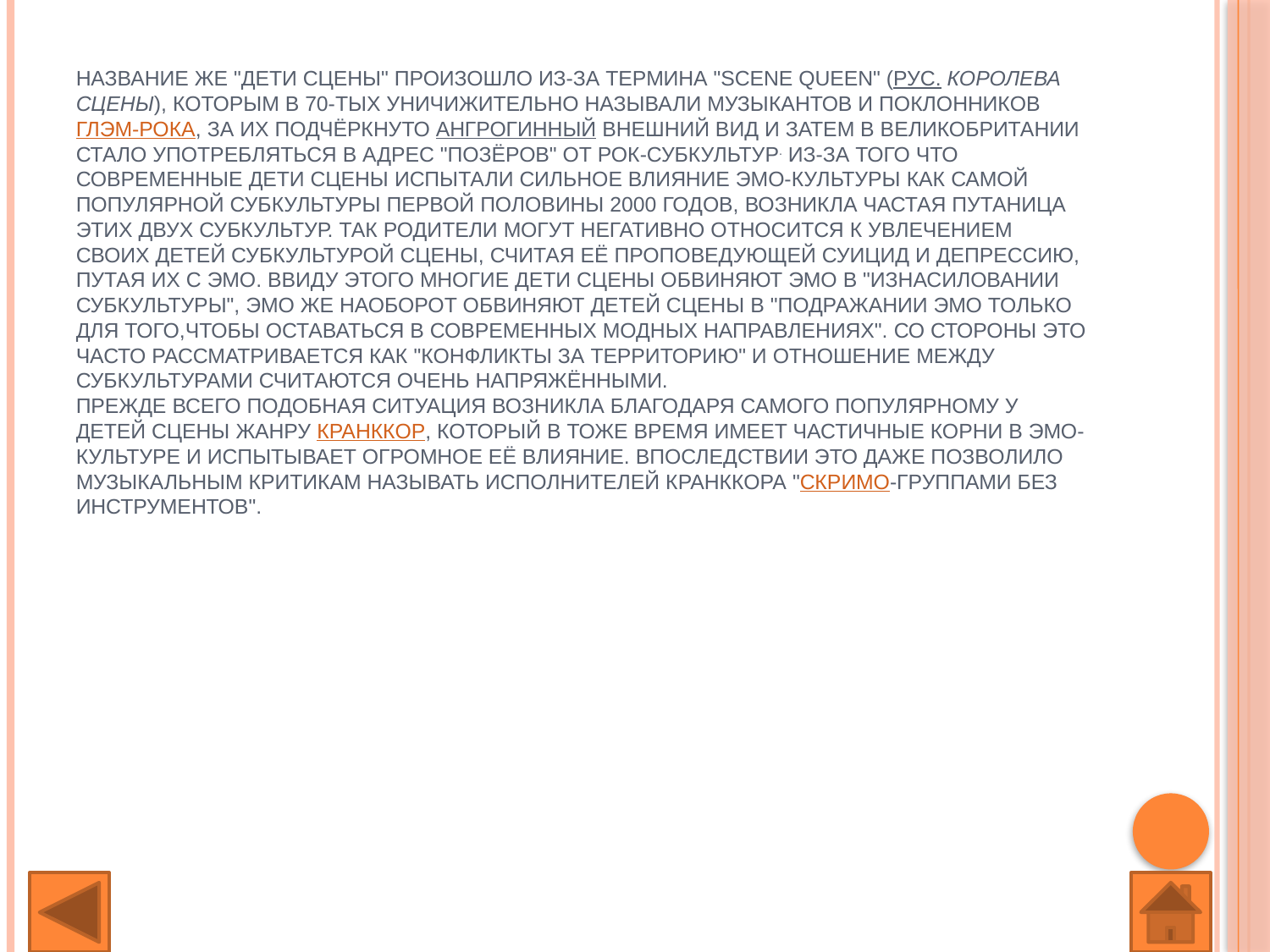

# Название же "Дети Сцены" произошло из-за термина "scene queen" (рус. Королева Сцены), которым в 70-тых уничижительно называли музыкантов и поклонников глэм-рока, за их подчёркнуто ангрогинный внешний вид и затем в Великобритании стало употребляться в адрес "позёров" от рок-субкультур. Из-за того что современные Дети Сцены испытали сильное влияние эмо-культуры как самой популярной субкультуры первой половины 2000 годов, возникла частая путаница этих двух субкультур. Так родители могут негативно относится к увлечением своих детей субкультурой сцены, считая её проповедующей суицид и депрессию, путая их с эмо. Ввиду этого многие Дети Сцены обвиняют эмо в "изнасиловании субкультуры", эмо же наоборот обвиняют детей сцены в "подражании эмо только для того,чтобы оставаться в современных модных направлениях". Со стороны это часто рассматривается как "конфликты за территорию" и отношение между субкультурами считаются очень напряжёнными. Прежде всего подобная ситуация возникла благодаря самого популярному у детей сцены жанру кранккор, который в тоже время имеет частичные корни в эмо-культуре и испытывает огромное её влияние. Впоследствии это даже позволило музыкальным критикам называть исполнителей кранккора "скримо-группами без инструментов".